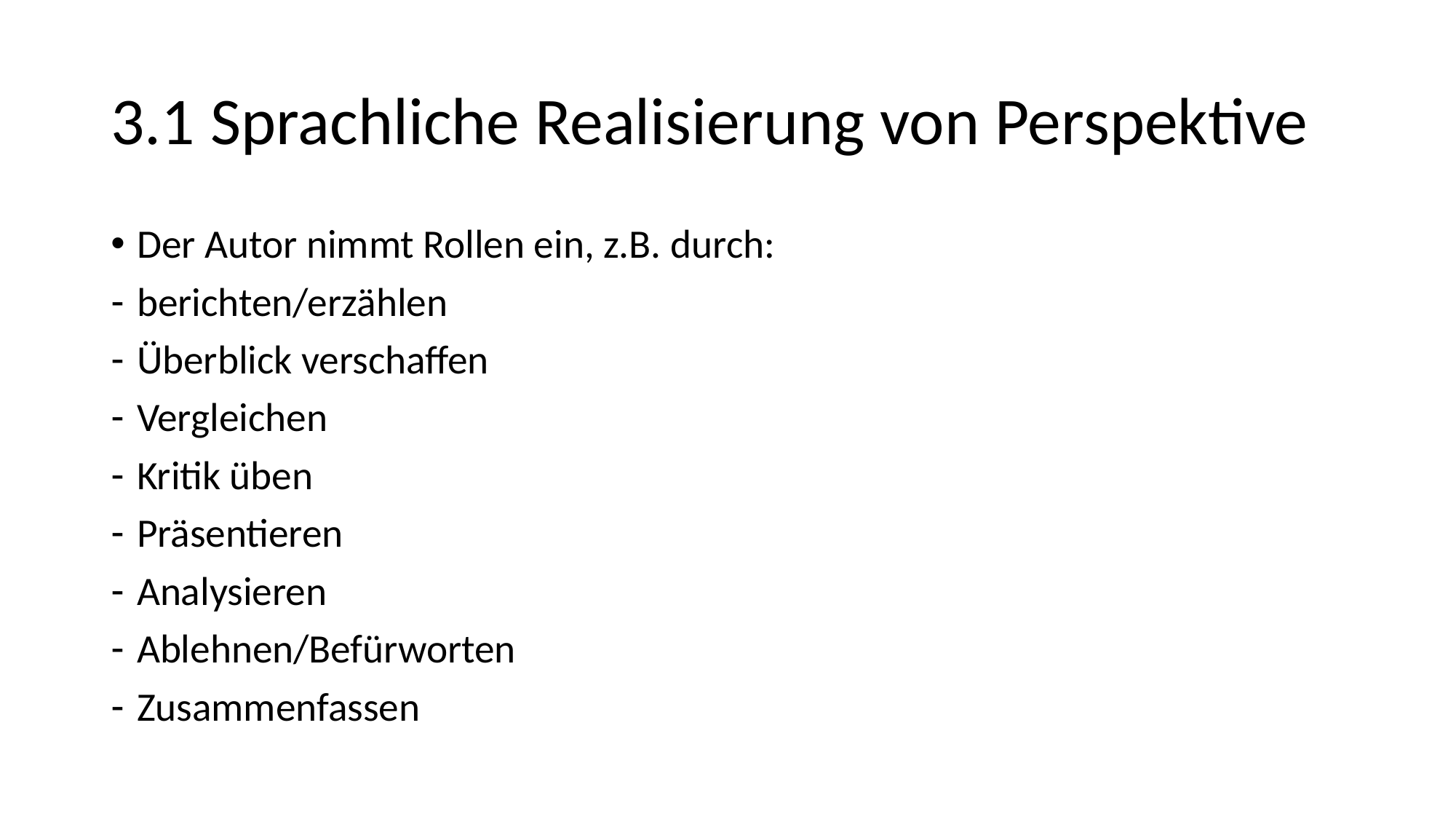

# 3.1 Sprachliche Realisierung von Perspektive
Der Autor nimmt Rollen ein, z.B. durch:
berichten/erzählen
Überblick verschaffen
Vergleichen
Kritik üben
Präsentieren
Analysieren
Ablehnen/Befürworten
Zusammenfassen